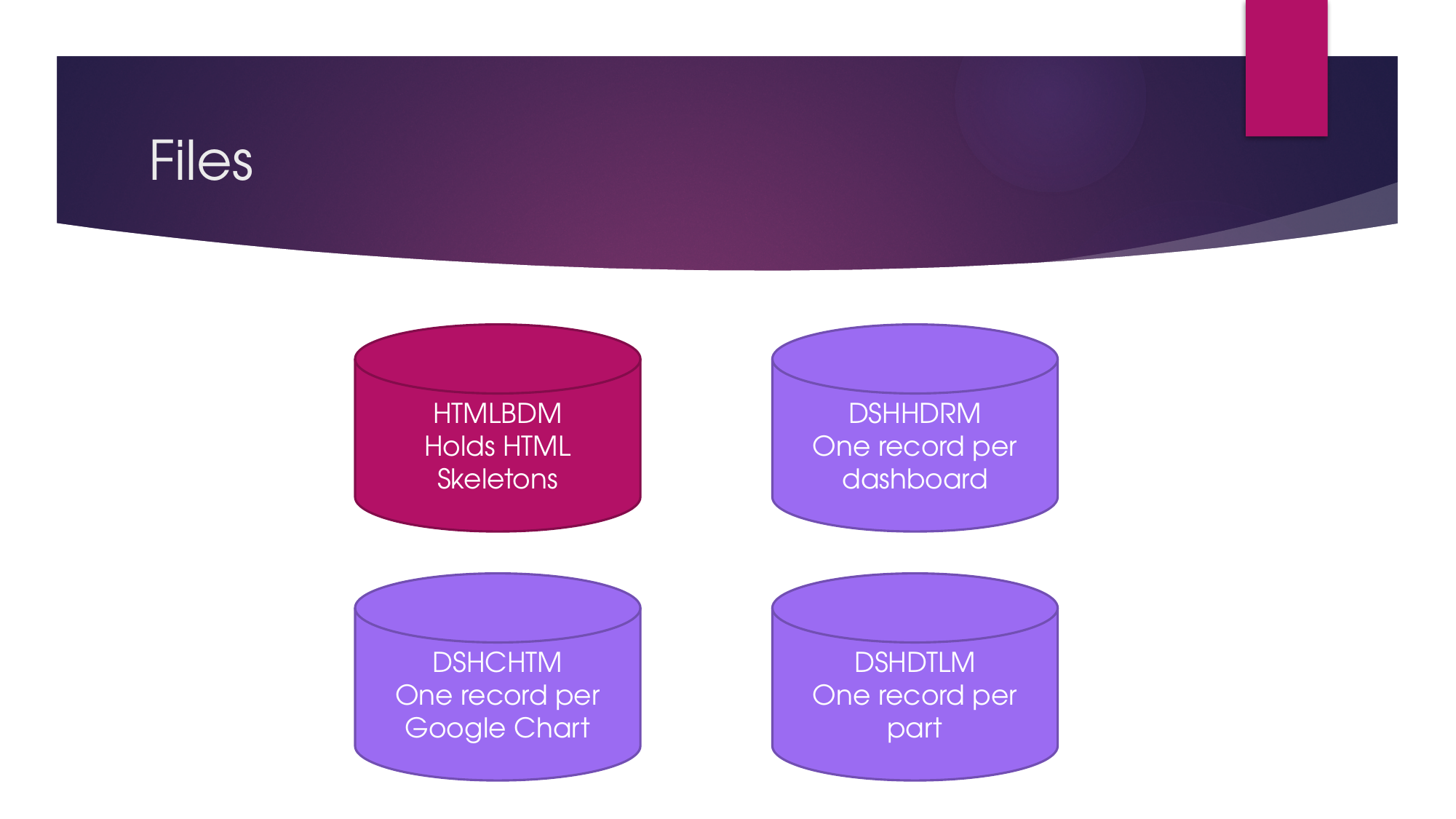

# Files
HTMLBDM
Holds HTML Skeletons
DSHHDRM
One record per dashboard
DSHCHTM
One record per Google Chart
DSHDTLM
One record per part